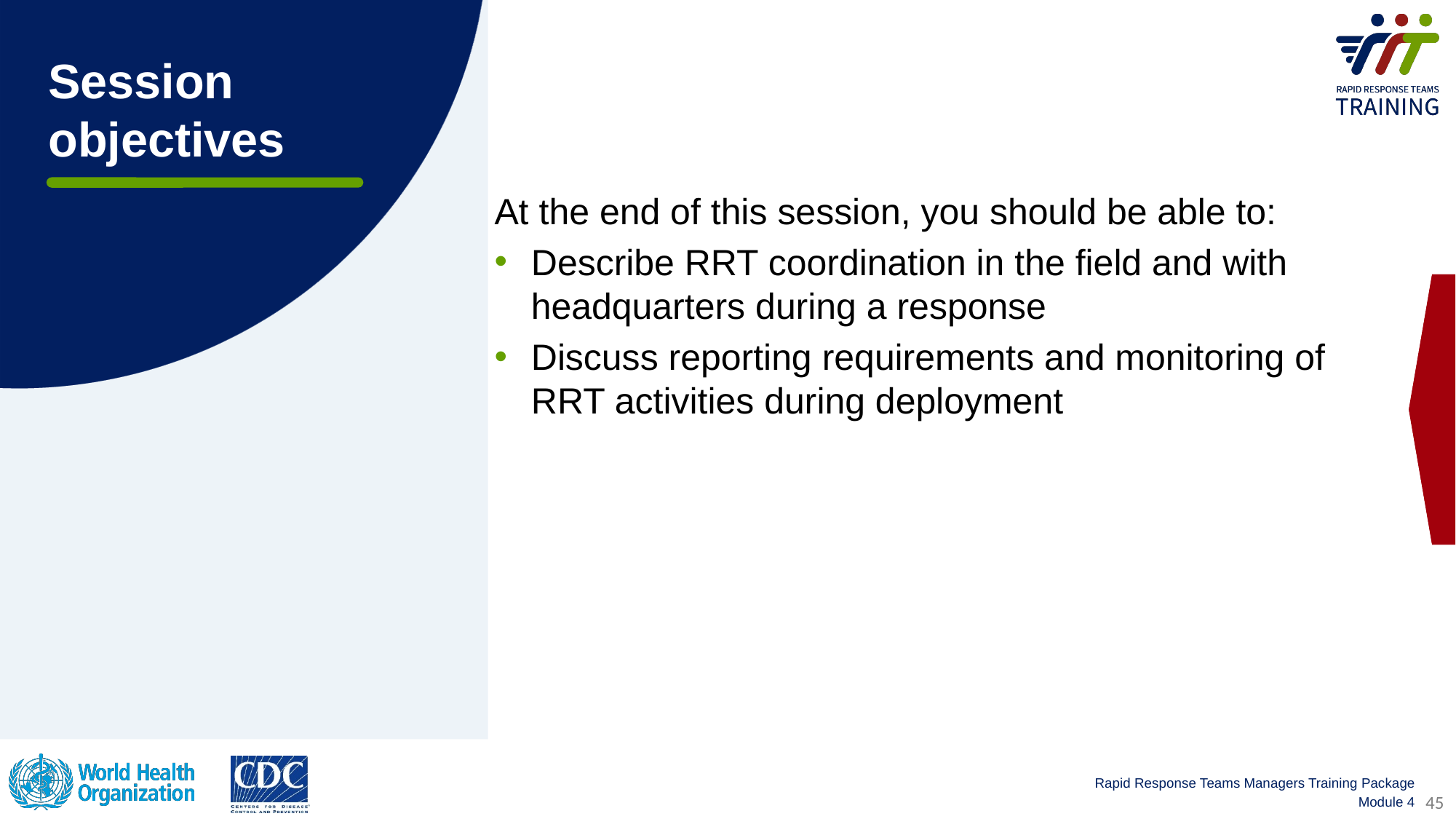

Session objectives
At the end of this session, you should be able to:
Describe RRT coordination in the field and with headquarters during a response
Discuss reporting requirements and monitoring of RRT activities during deployment

45